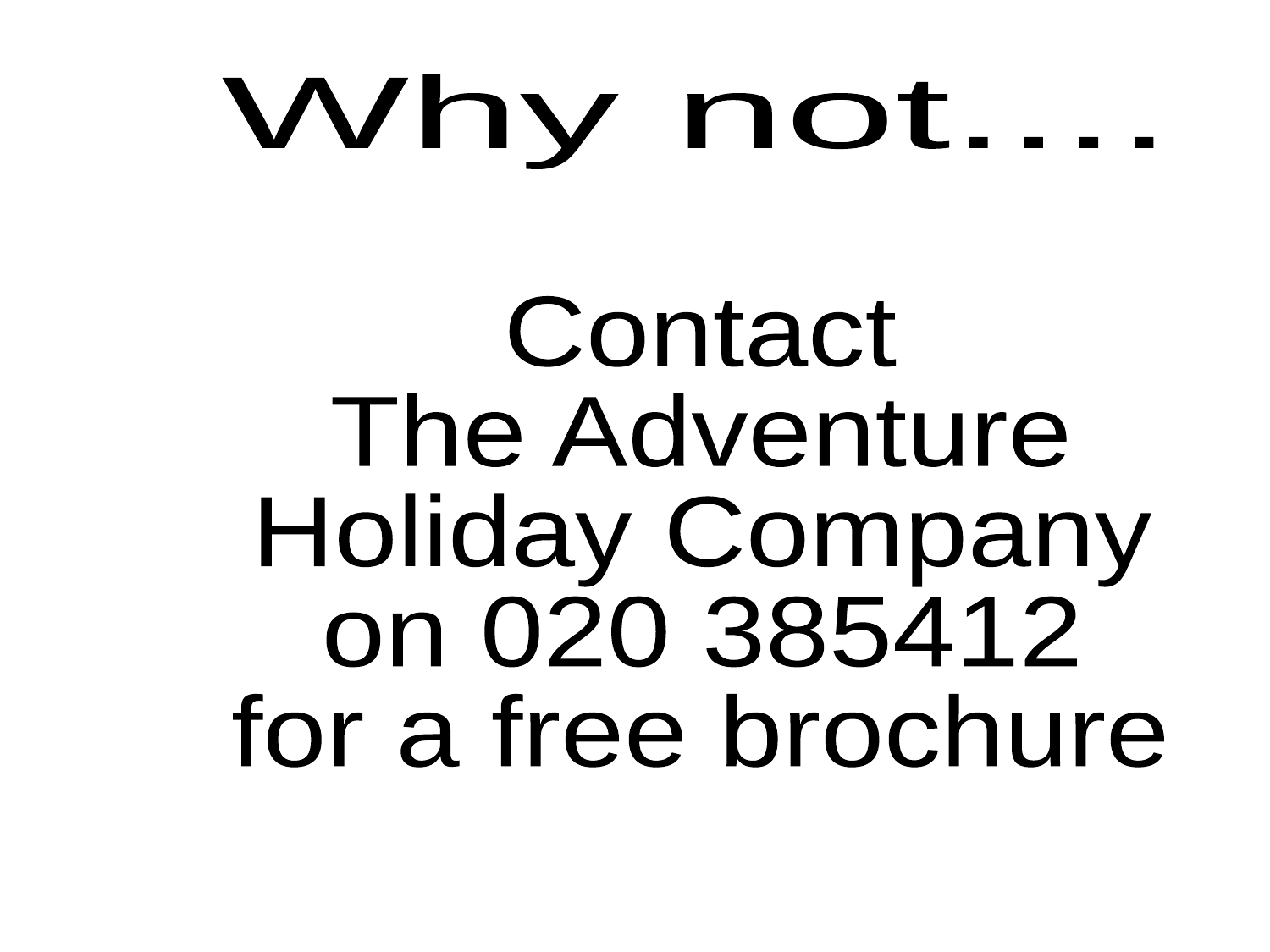

Why not....
Contact
The Adventure
Holiday Company
on 020 385412
for a free brochure